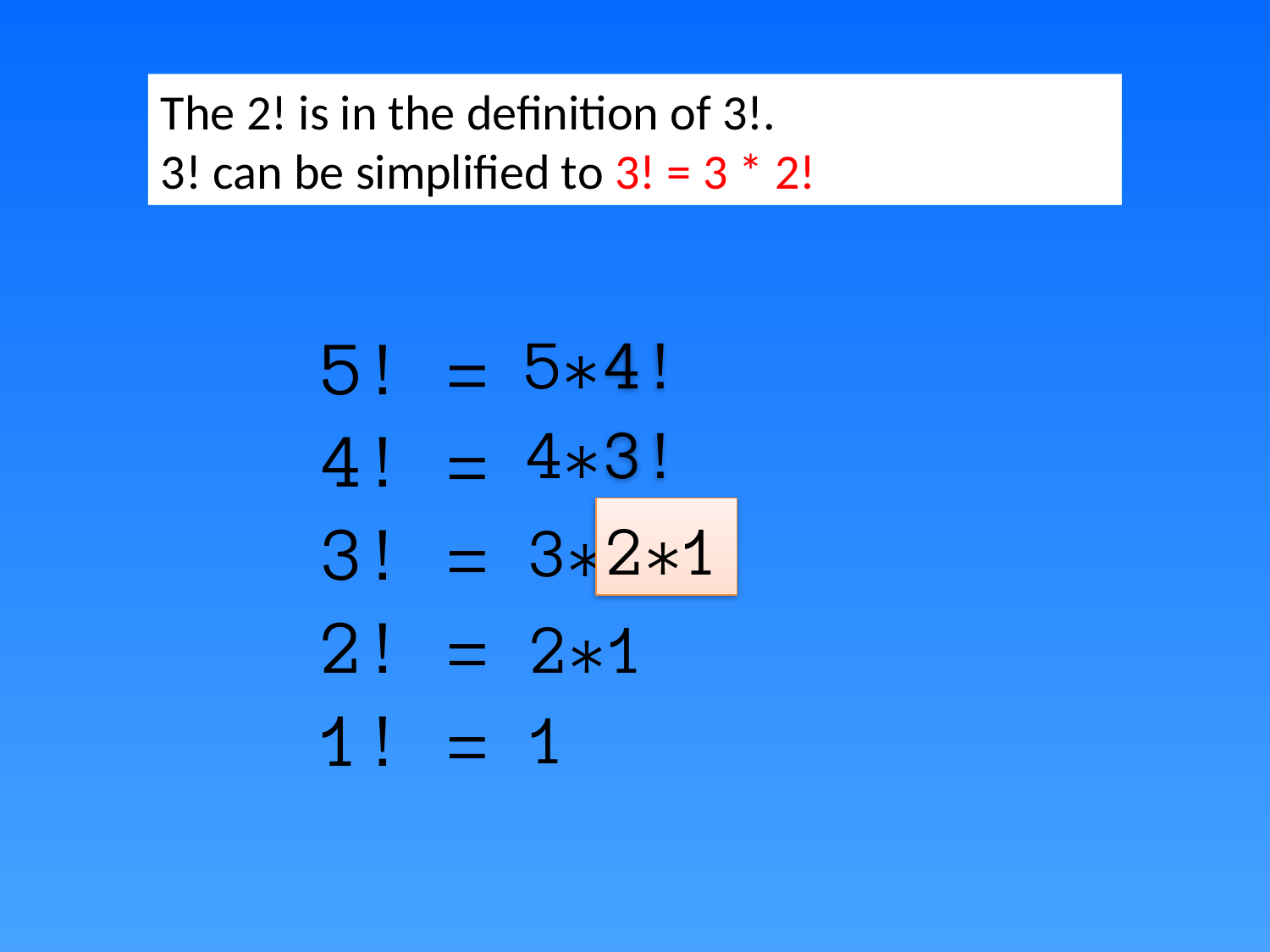

The 2! is in the definition of 3!.
3! can be simplified to 3! = 3 * 2!
5! =
4! =
3! =
2! =
1! =
5*
4!
4*
3!
2*1
3*
2*
1
1